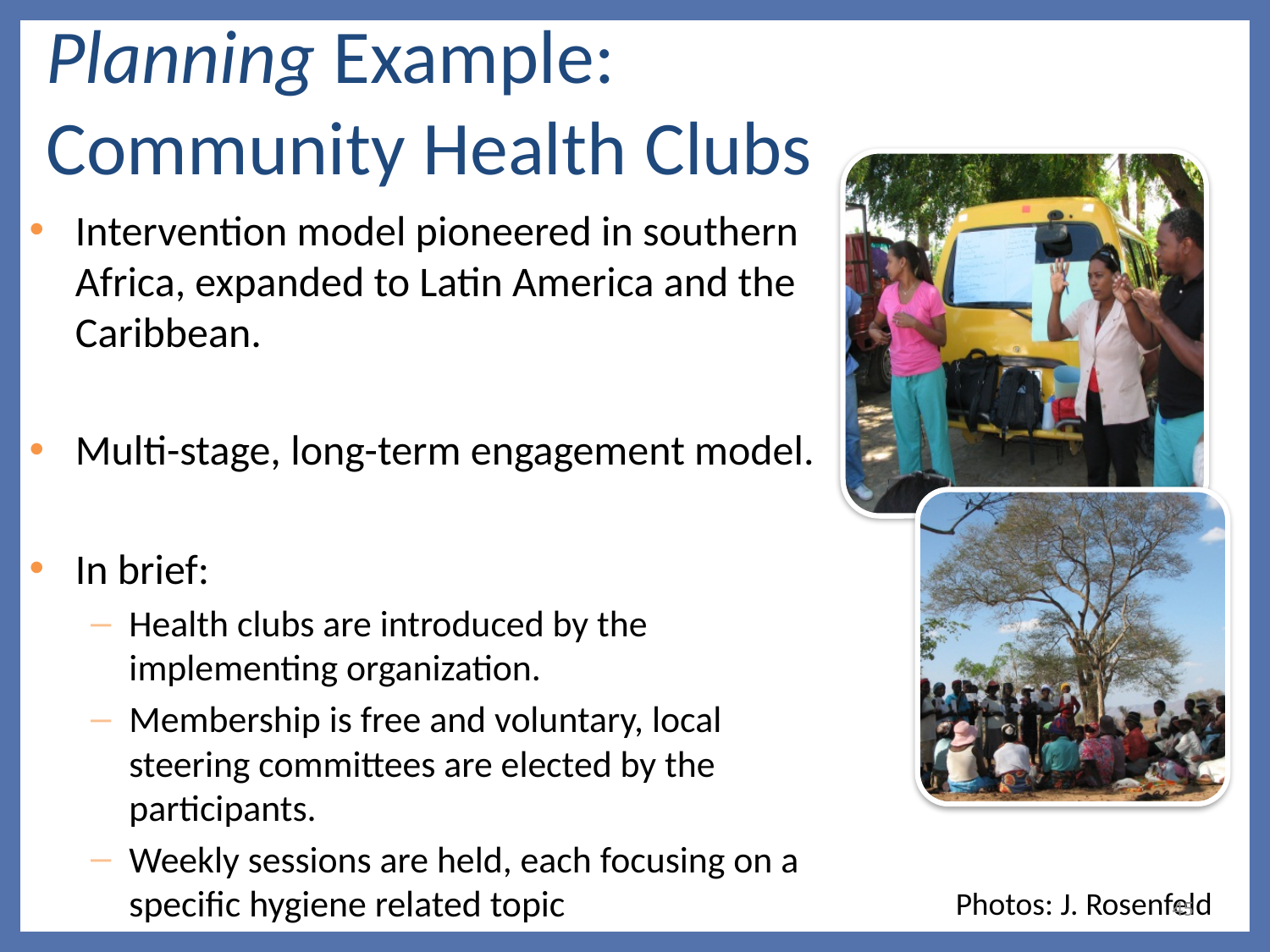

# Planning Example: Community Health Clubs

Intervention model pioneered in southern Africa, expanded to Latin America and the Caribbean.

Multi-stage, long-term engagement model.

In brief:
Health clubs are introduced by the implementing organization.
Membership is free and voluntary, local steering committees are elected by the participants.
Weekly sessions are held, each focusing on a specific hygiene related topic

Photos: J. Rosenfeld
45